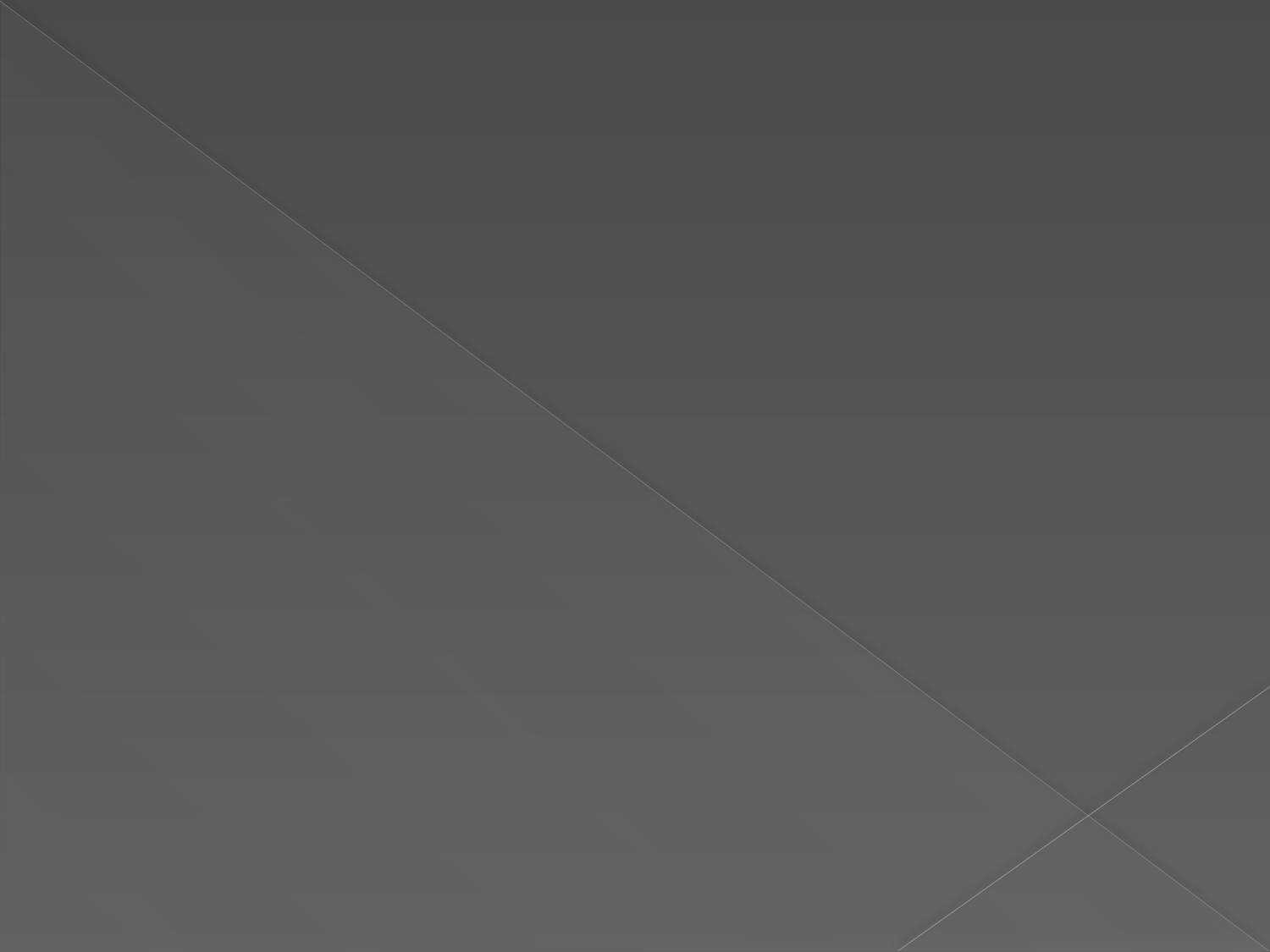

Thank
You
For
Watching
My
Homework
Presentation
I
Hope
You
Enjoyed

By Samantha